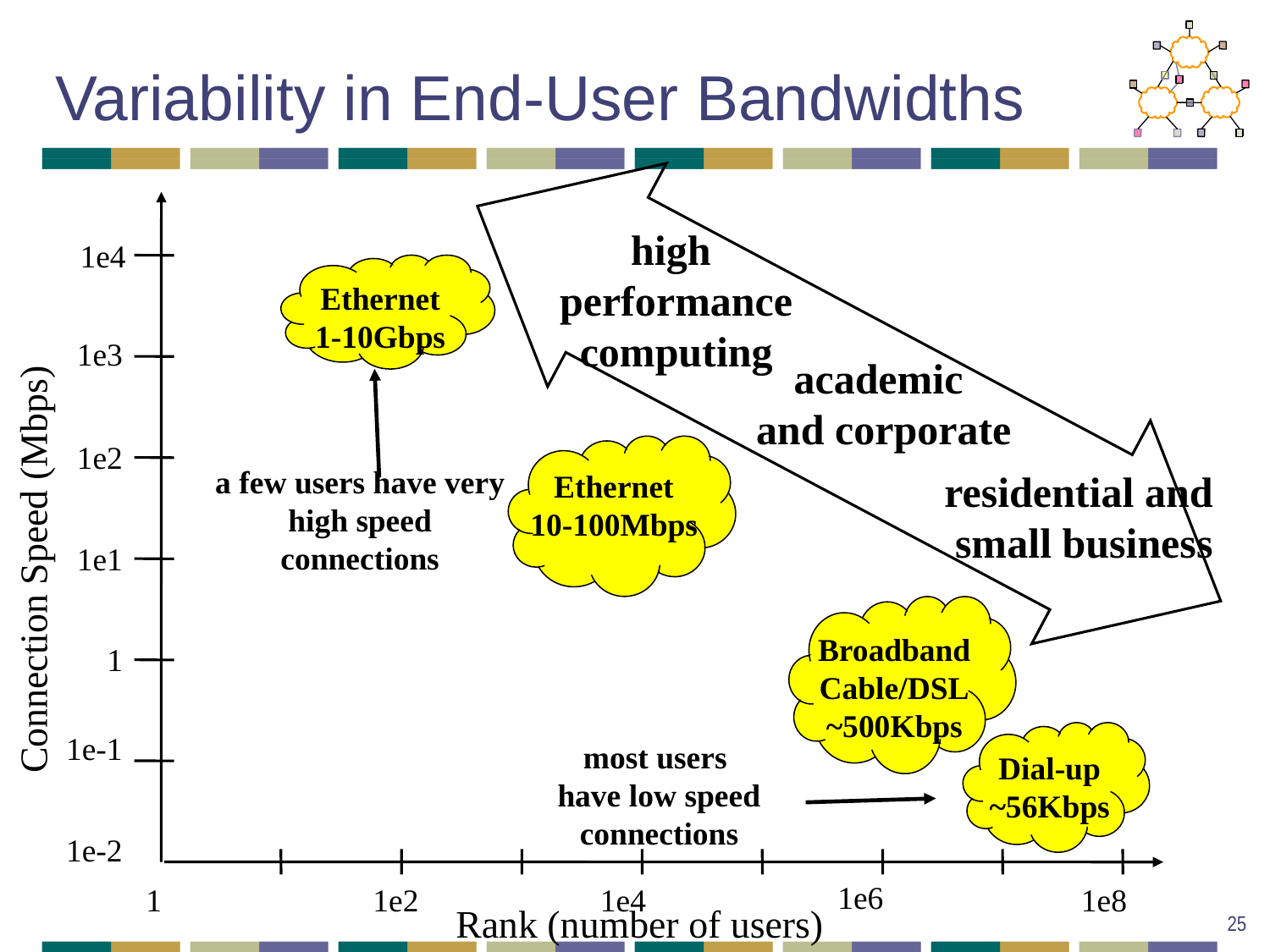

# Variability in End-User Bandwidths

high
performance
computing

academic
and corporate
residential and
small business
1e4

Ethernet
1-10Gbps
1e3

1e2
Ethernet
10-100Mbps
a few users have very high speed connections
Connection Speed (Mbps)

1e1

Broadband
Cable/DSL
~500Kbps
1

1e-1
Dial-up
~56Kbps
most users
have low speed connections

1e-2

1e6
1
1e2
1e4
1e8
25
Rank (number of users)